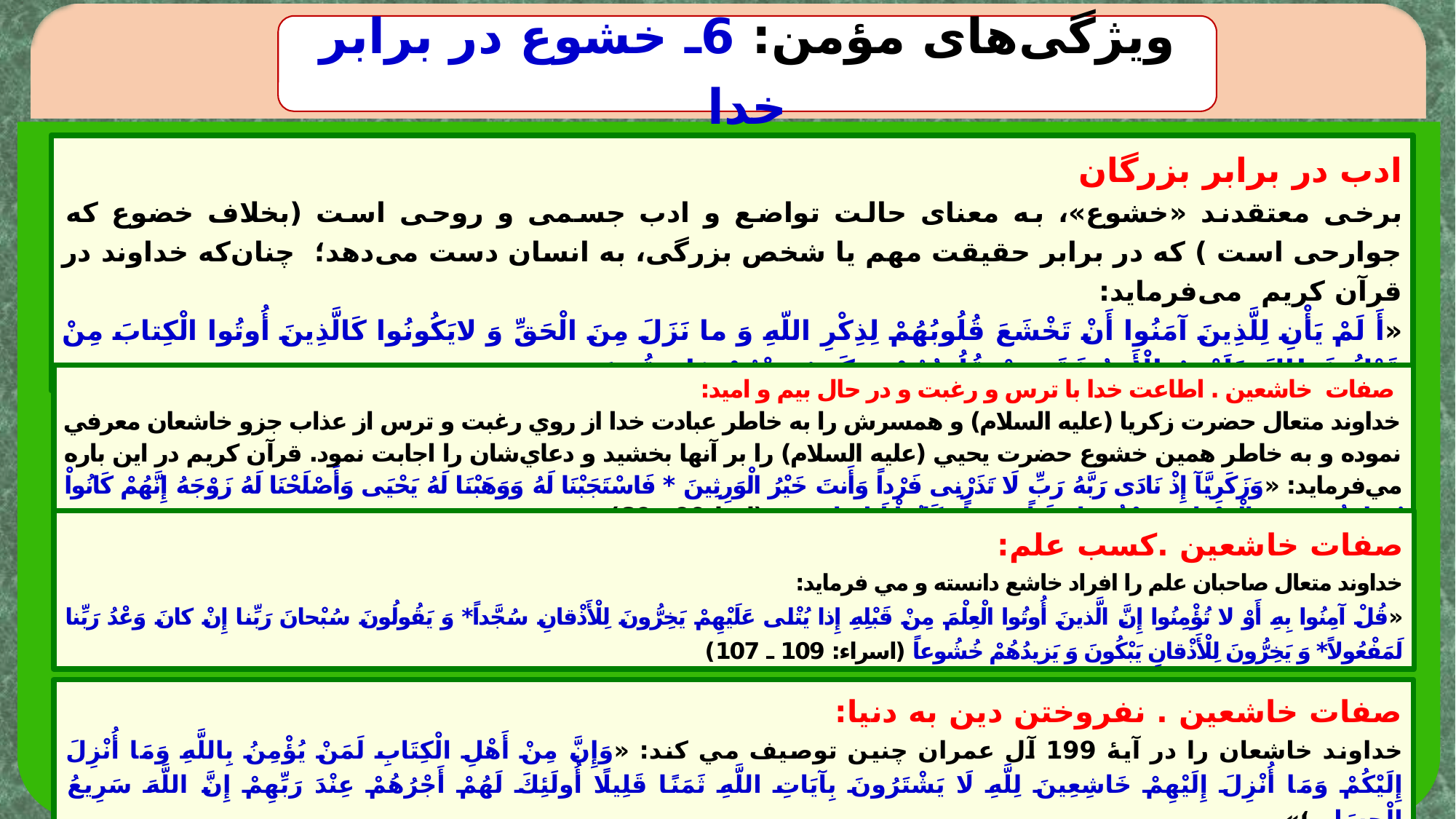

ویژگی‌های مؤمن: 6ـ خشوع در برابر خدا

ادب در برابر بزرگان
برخى معتقدند «خشوع»، به معناى حالت تواضع و ادب جسمى و روحى است (بخلاف خضوع که جوارحی است ) كه در برابر حقيقت مهم يا شخص بزرگى، به انسان دست مى‌دهد؛  چنان‌كه خداوند در قرآن كريم  مى‌فرمايد:
«أَ لَمْ يَأْنِ لِلَّذِينَ آمَنُوا أَنْ تَخْشَعَ قُلُوبُهُمْ لِذِكْرِ اللّهِ وَ ما نَزَلَ مِنَ الْحَقِّ وَ لايَكُونُوا كَالَّذِينَ أُوتُوا الْكِتابَ مِنْ قَبْلُ فَطالَ عَلَيْهِمُ الْأَمَدُ فَقَسَتْ قُلُوبُهُمْ وَ كَثِيرٌ مِنْهُمْ فاسِقُونَ» (حديد: 16)؛
 صفات  خاشعین . اطاعت خدا با ترس و رغبت و در حال بيم و اميد:
خداوند متعال حضرت زكريا (عليه السلام) و همسرش را به خاطر عبادت خدا از روي رغبت و ترس از عذاب جزو خاشعان معرفي نموده و به خاطر همين خشوع حضرت يحيي (عليه السلام) را بر آنها بخشيد و دعاي‌شان را اجابت نمود. قرآن كريم در اين باره مي‌فرمايد: «وَزَکَرِیَّآ إِذْ نَادَى‏ رَبَّهُ رَبِّ لَا تَذَرْنِى فَرْداً وَأَنتَ خَیْرُ الْوَرِثِینَ * فَاسْتَجَبْنَا لَهُ وَوَهَبْنَا لَهُ یَحْیَى‏ وَأَصْلَحْنَا لَهُ زَوْجَهُ إِنَّهُمْ کَانُواْ یُسَارِعُونَ فِى الْخَیْرَاتِ وَیَدْعُونَنَا رَغَباً وَرَهَباً وَکَانُواْ لَنَا خَاشِعِینَ‏ (انبيا:90 ـ 89)»
صفات خاشعین .کسب علم:
خداوند متعال صاحبان علم را افراد خاشع دانسته و مي فرمايد:
«قُلْ آمِنُوا بِهِ أَوْ لا تُؤْمِنُوا إِنَّ الَّذینَ أُوتُوا الْعِلْمَ مِنْ قَبْلِهِ إِذا یُتْلى‏ عَلَیْهِمْ یَخِرُّونَ لِلْأَذْقانِ سُجَّداً* وَ یَقُولُونَ سُبْحانَ رَبِّنا إِنْ کانَ وَعْدُ رَبِّنا لَمَفْعُولاً* وَ یَخِرُّونَ لِلْأَذْقانِ یَبْکُونَ وَ یَزیدُهُمْ خُشُوعاً (اسراء: 109 ـ 107)
صفات خاشعین . نفروختن دين به دنيا:
خداوند خاشعان را در آیۀ 199 آل عمران چنين توصيف مي كند: «وَإِنَّ مِنْ أَهْلِ الْكِتَابِ لَمَنْ يُؤْمِنُ بِاللَّهِ وَمَا أُنْزِلَ إِلَيْكُمْ وَمَا أُنْزِلَ إِلَيْهِمْ خَاشِعِينَ لِلَّهِ لَا يَشْتَرُونَ بِآيَاتِ اللَّهِ ثَمَنًا قَلِيلًا أُولَئِكَ لَهُمْ أَجْرُهُمْ عِنْدَ رَبِّهِمْ إِنَّ اللَّهَ سَرِيعُ الْحِسَاب؛»